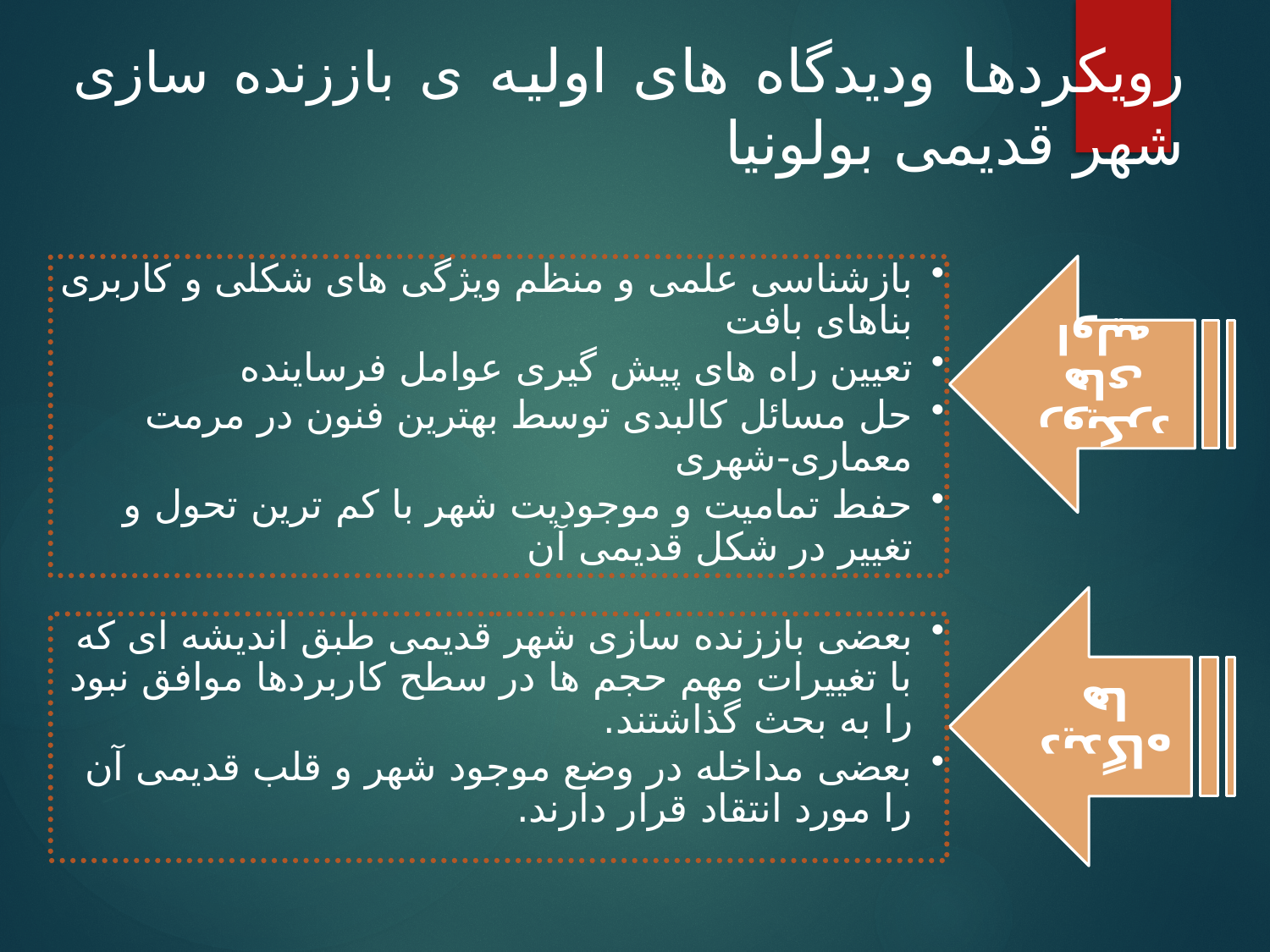

# رویکردها ودیدگاه های اولیه ی باززنده سازی شهر قدیمی بولونیا
بازشناسی علمی و منظم ویژگی های شکلی و کاربری بناهای بافت
تعیین راه های پیش گیری عوامل فرساینده
حل مسائل کالبدی توسط بهترین فنون در مرمت معماری-شهری
حفط تمامیت و موجودیت شهر با کم ترین تحول و تغییر در شکل قدیمی آن
دیدگاه ها
بعضی باززنده سازی شهر قدیمی طبق اندیشه ای که با تغییرات مهم حجم ها در سطح کاربردها موافق نبود را به بحث گذاشتند.
بعضی مداخله در وضع موجود شهر و قلب قدیمی آن را مورد انتقاد قرار دارند.
رویکردهای اولیه